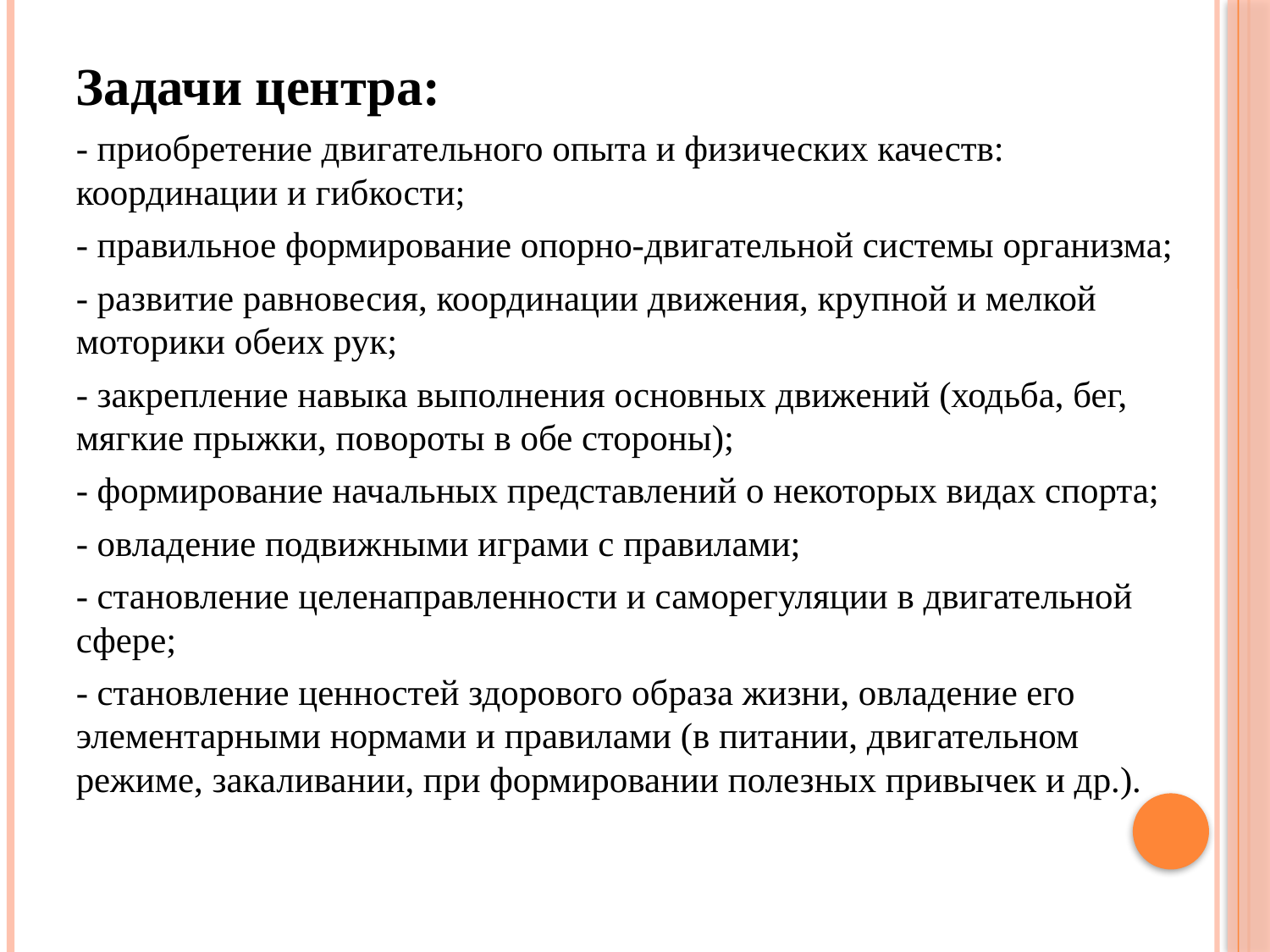

Задачи центра:
- приобретение двигательного опыта и физических качеств: координации и гибкости;
- правильное формирование опорно-двигательной системы организма;
- развитие равновесия, координации движения, крупной и мелкой моторики обеих рук;
- закрепление навыка выполнения основных движений (ходьба, бег, мягкие прыжки, повороты в обе стороны);
- формирование начальных представлений о некоторых видах спорта;
- овладение подвижными играми с правилами;
- становление целенаправленности и саморегуляции в двигательной сфере;
- становление ценностей здорового образа жизни, овладение его элементарными нормами и правилами (в питании, двигательном режиме, закаливании, при формировании полезных привычек и др.).